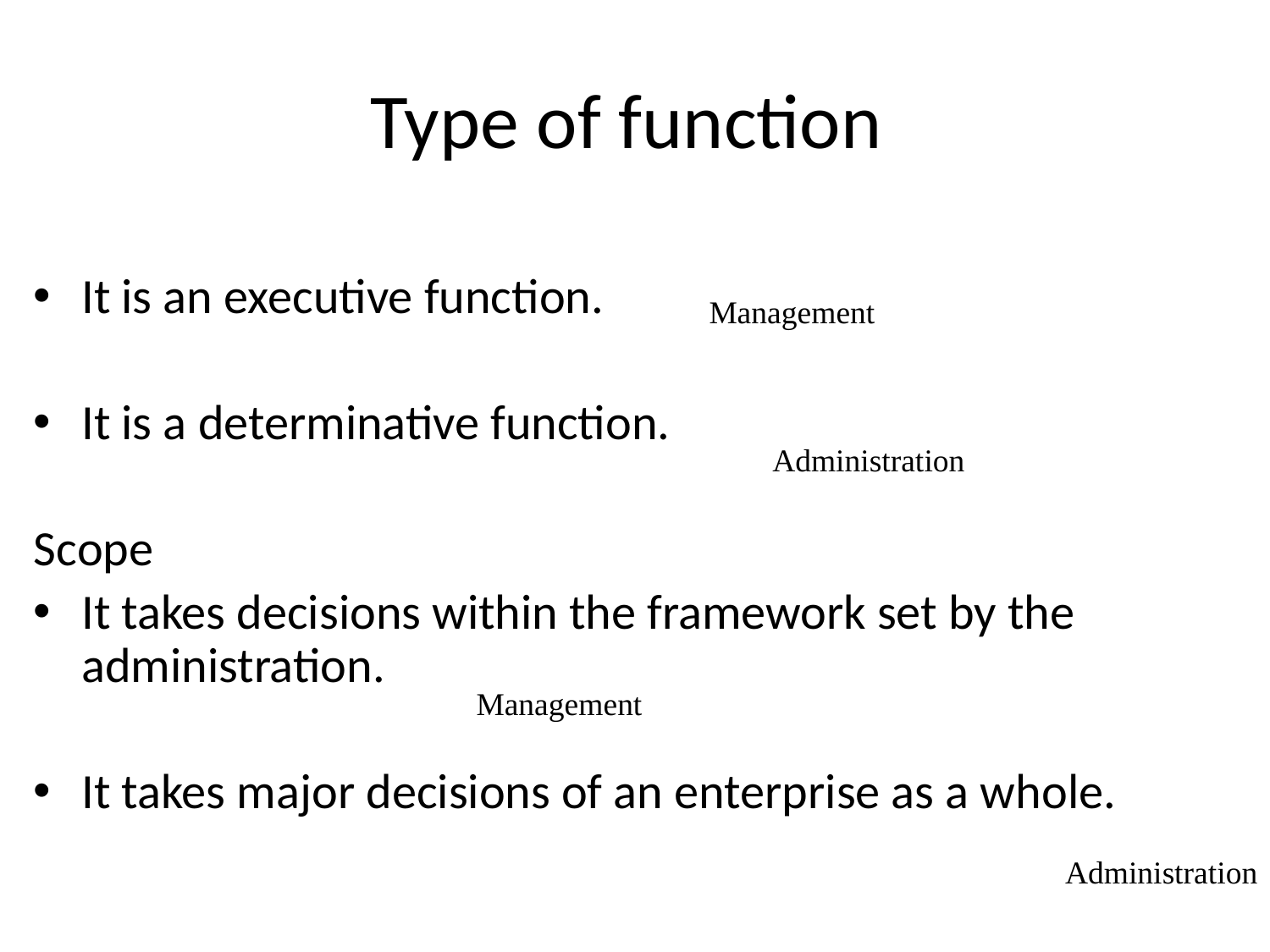

# Type of function
It is an executive function.

It is a determinative function.

Scope
It takes decisions within the framework set by the administration.

It takes major decisions of an enterprise as a whole.
Management
Administration
Management
Administration